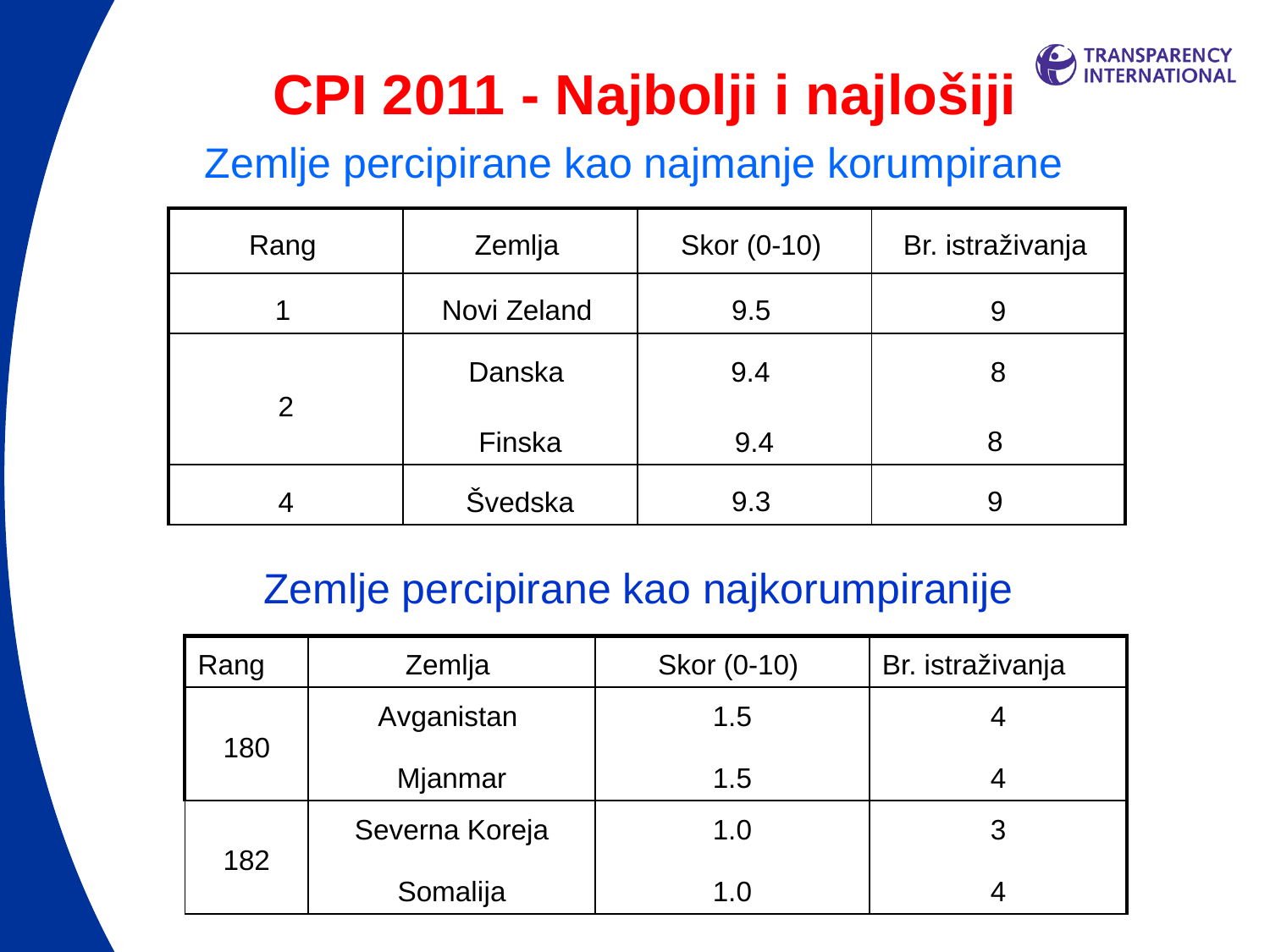

# CPI 2011 - Najbolji i najlošiji
  Zemlje percipirane kao najmanje korumpirane

| Rang | Zemlja | Skor (0-10) | Br. istraživanja |
| --- | --- | --- | --- |
| 1 | Novi Zeland | 9.5 | 9 |
| 2 | Danska Finska | 9.4 9.4 | 8 8 |
| 4 | Švedska | 9.3 | 9 |
Zemlje percipirane kao najkorumpiranije
| Rang | Zemlja | Skor (0-10) | Br. istraživanja |
| --- | --- | --- | --- |
| 180 | Avganistan Mjanmar | 1.5 1.5 | 4 4 |
| 182 | Severna Koreja Somalija | 1.0 1.0 | 3 4 |